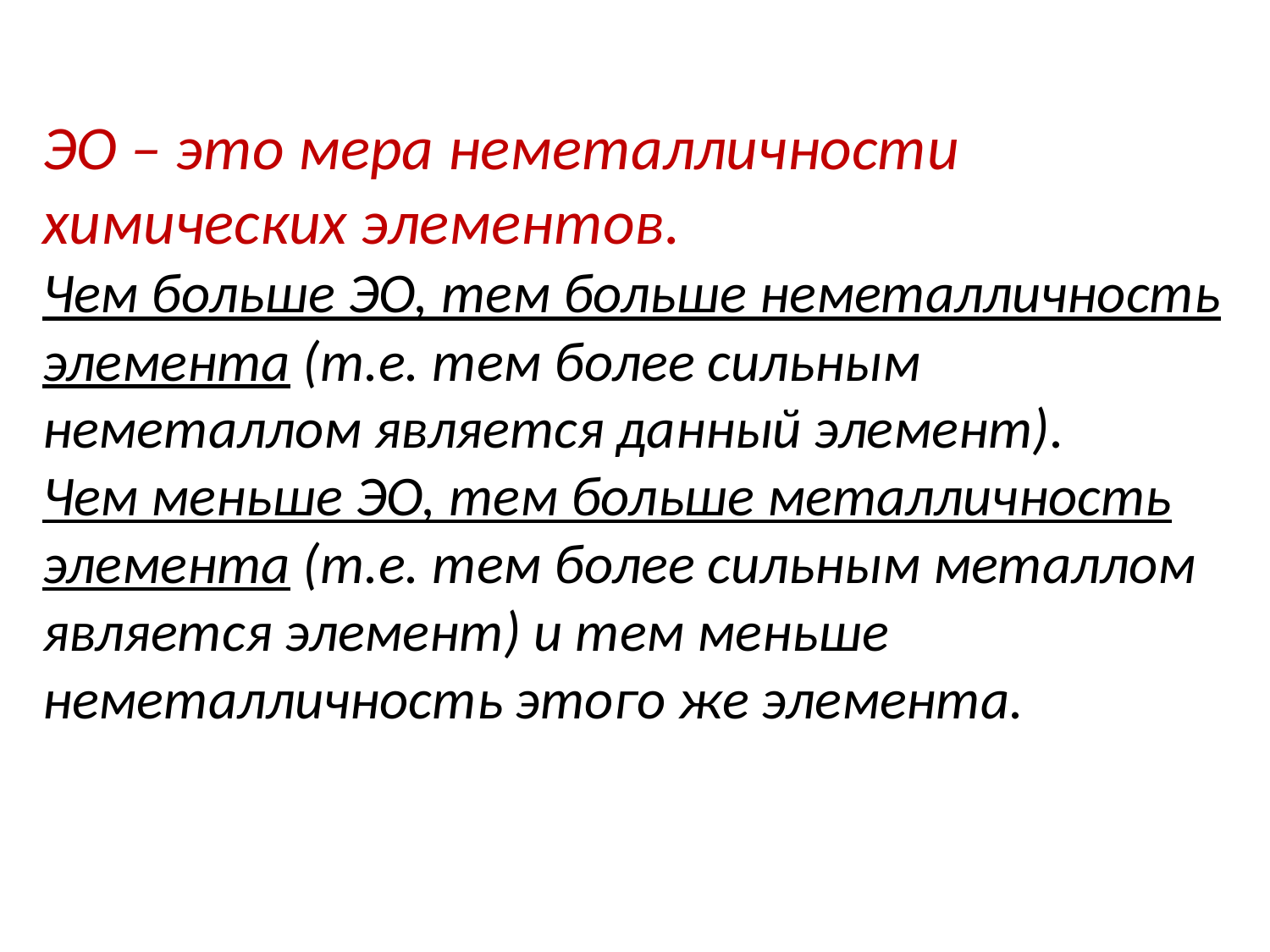

# ЭО – это мера неметалличности химических элементов. Чем больше ЭО, тем больше неметалличность элемента (т.е. тем более сильным  неметаллом является данный элемент). Чем меньше ЭО, тем больше металличность элемента (т.е. тем более сильным металлом является элемент) и тем меньше неметалличность этого же элемента.